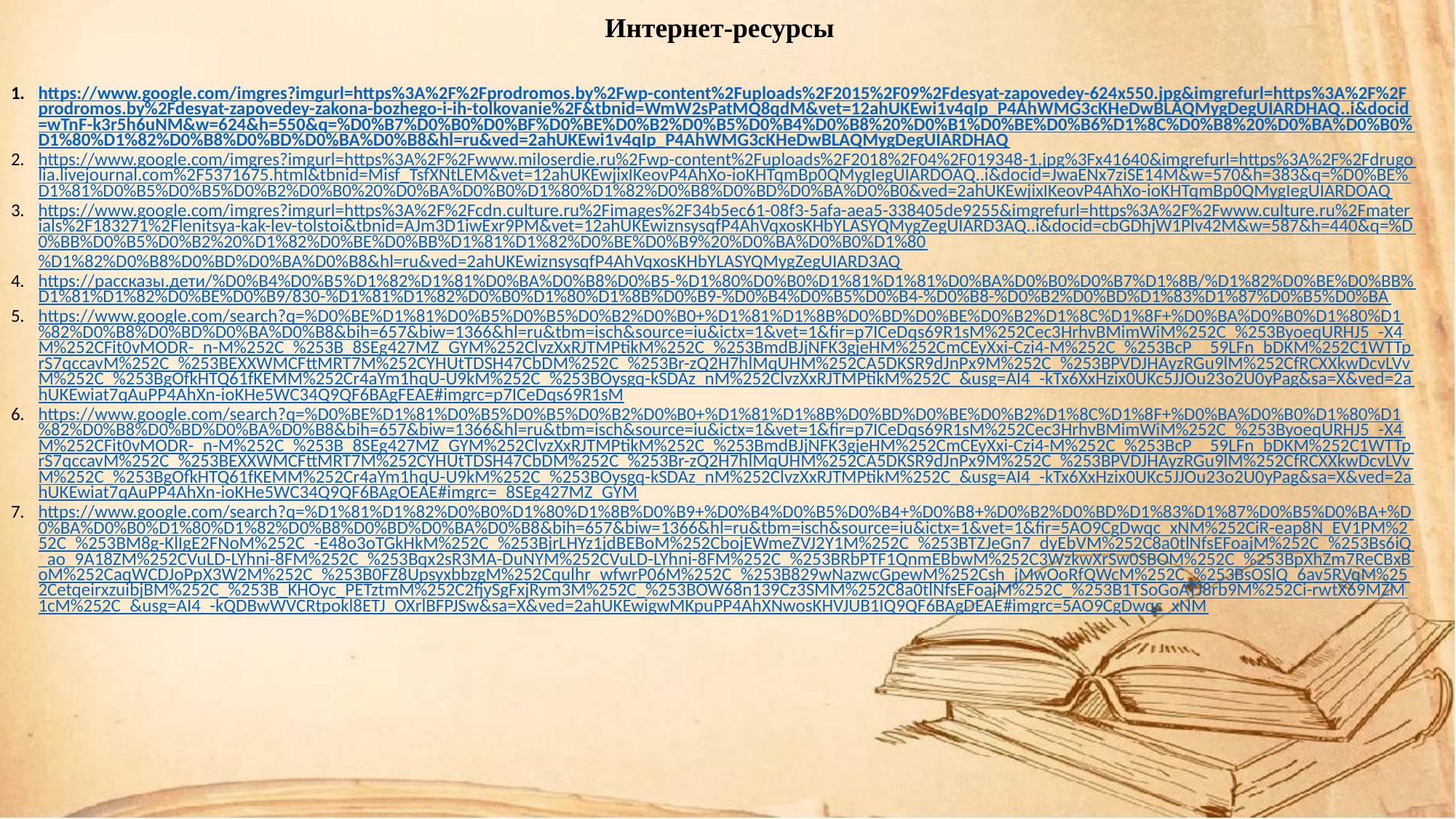

# Интернет-ресурсы
https://www.google.com/imgres?imgurl=https%3A%2F%2Fprodromos.by%2Fwp-content%2Fuploads%2F2015%2F09%2Fdesyat-zapovedey-624x550.jpg&imgrefurl=https%3A%2F%2Fprodromos.by%2Fdesyat-zapovedey-zakona-bozhego-i-ih-tolkovanie%2F&tbnid=WmW2sPatMQ8qdM&vet=12ahUKEwi1v4qIp_P4AhWMG3cKHeDwBLAQMygDegUIARDHAQ..i&docid=wTnF-k3r5h6uNM&w=624&h=550&q=%D0%B7%D0%B0%D0%BF%D0%BE%D0%B2%D0%B5%D0%B4%D0%B8%20%D0%B1%D0%BE%D0%B6%D1%8C%D0%B8%20%D0%BA%D0%B0%D1%80%D1%82%D0%B8%D0%BD%D0%BA%D0%B8&hl=ru&ved=2ahUKEwi1v4qIp_P4AhWMG3cKHeDwBLAQMygDegUIARDHAQ
https://www.google.com/imgres?imgurl=https%3A%2F%2Fwww.miloserdie.ru%2Fwp-content%2Fuploads%2F2018%2F04%2F019348-1.jpg%3Fx41640&imgrefurl=https%3A%2F%2Fdrugolia.livejournal.com%2F5371675.html&tbnid=Misf_TsfXNtLEM&vet=12ahUKEwjixIKeovP4AhXo-ioKHTqmBp0QMygIegUIARDOAQ..i&docid=JwaENx7ziSE14M&w=570&h=383&q=%D0%BE%D1%81%D0%B5%D0%B5%D0%B2%D0%B0%20%D0%BA%D0%B0%D1%80%D1%82%D0%B8%D0%BD%D0%BA%D0%B0&ved=2ahUKEwjixIKeovP4AhXo-ioKHTqmBp0QMygIegUIARDOAQ
https://www.google.com/imgres?imgurl=https%3A%2F%2Fcdn.culture.ru%2Fimages%2F34b5ec61-08f3-5afa-aea5-338405de9255&imgrefurl=https%3A%2F%2Fwww.culture.ru%2Fmaterials%2F183271%2Flenitsya-kak-lev-tolstoi&tbnid=AJm3D1iwExr9PM&vet=12ahUKEwiznsysqfP4AhVqxosKHbYLASYQMygZegUIARD3AQ..i&docid=cbGDhjW1Plv42M&w=587&h=440&q=%D0%BB%D0%B5%D0%B2%20%D1%82%D0%BE%D0%BB%D1%81%D1%82%D0%BE%D0%B9%20%D0%BA%D0%B0%D1%80%D1%82%D0%B8%D0%BD%D0%BA%D0%B8&hl=ru&ved=2ahUKEwiznsysqfP4AhVqxosKHbYLASYQMygZegUIARD3AQ
https://рассказы.дети/%D0%B4%D0%B5%D1%82%D1%81%D0%BA%D0%B8%D0%B5-%D1%80%D0%B0%D1%81%D1%81%D0%BA%D0%B0%D0%B7%D1%8B/%D1%82%D0%BE%D0%BB%D1%81%D1%82%D0%BE%D0%B9/830-%D1%81%D1%82%D0%B0%D1%80%D1%8B%D0%B9-%D0%B4%D0%B5%D0%B4-%D0%B8-%D0%B2%D0%BD%D1%83%D1%87%D0%B5%D0%BA
https://www.google.com/search?q=%D0%BE%D1%81%D0%B5%D0%B5%D0%B2%D0%B0+%D1%81%D1%8B%D0%BD%D0%BE%D0%B2%D1%8C%D1%8F+%D0%BA%D0%B0%D1%80%D1%82%D0%B8%D0%BD%D0%BA%D0%B8&bih=657&biw=1366&hl=ru&tbm=isch&source=iu&ictx=1&vet=1&fir=p7ICeDqs69R1sM%252Cec3HrhvBMimWiM%252C_%253ByoeqURHJ5_-X4M%252CFit0vMODR-_n-M%252C_%253B_8SEg427MZ_GYM%252ClvzXxRJTMPtikM%252C_%253BmdBJjNFK3gjeHM%252CmCEyXxi-Czi4-M%252C_%253BcP__59LFn_bDKM%252C1WTTprS7qccavM%252C_%253BEXXWMCFttMRT7M%252CYHUtTDSH47CbDM%252C_%253Br-zQ2H7hlMqUHM%252CA5DKSR9dJnPx9M%252C_%253BPVDJHAyzRGu9lM%252CfRCXXkwDcvLVvM%252C_%253BgOfkHTQ61fKEMM%252Cr4aYm1hqU-U9kM%252C_%253BOysgq-kSDAz_nM%252ClvzXxRJTMPtikM%252C_&usg=AI4_-kTx6XxHzix0UKc5JJOu23o2U0yPag&sa=X&ved=2ahUKEwiat7qAuPP4AhXn-ioKHe5WC34Q9QF6BAgFEAE#imgrc=p7ICeDqs69R1sM
https://www.google.com/search?q=%D0%BE%D1%81%D0%B5%D0%B5%D0%B2%D0%B0+%D1%81%D1%8B%D0%BD%D0%BE%D0%B2%D1%8C%D1%8F+%D0%BA%D0%B0%D1%80%D1%82%D0%B8%D0%BD%D0%BA%D0%B8&bih=657&biw=1366&hl=ru&tbm=isch&source=iu&ictx=1&vet=1&fir=p7ICeDqs69R1sM%252Cec3HrhvBMimWiM%252C_%253ByoeqURHJ5_-X4M%252CFit0vMODR-_n-M%252C_%253B_8SEg427MZ_GYM%252ClvzXxRJTMPtikM%252C_%253BmdBJjNFK3gjeHM%252CmCEyXxi-Czi4-M%252C_%253BcP__59LFn_bDKM%252C1WTTprS7qccavM%252C_%253BEXXWMCFttMRT7M%252CYHUtTDSH47CbDM%252C_%253Br-zQ2H7hlMqUHM%252CA5DKSR9dJnPx9M%252C_%253BPVDJHAyzRGu9lM%252CfRCXXkwDcvLVvM%252C_%253BgOfkHTQ61fKEMM%252Cr4aYm1hqU-U9kM%252C_%253BOysgq-kSDAz_nM%252ClvzXxRJTMPtikM%252C_&usg=AI4_-kTx6XxHzix0UKc5JJOu23o2U0yPag&sa=X&ved=2ahUKEwiat7qAuPP4AhXn-ioKHe5WC34Q9QF6BAgOEAE#imgrc=_8SEg427MZ_GYM
https://www.google.com/search?q=%D1%81%D1%82%D0%B0%D1%80%D1%8B%D0%B9+%D0%B4%D0%B5%D0%B4+%D0%B8+%D0%B2%D0%BD%D1%83%D1%87%D0%B5%D0%BA+%D0%BA%D0%B0%D1%80%D1%82%D0%B8%D0%BD%D0%BA%D0%B8&bih=657&biw=1366&hl=ru&tbm=isch&source=iu&ictx=1&vet=1&fir=5AO9CgDwqc_xNM%252CiR-eap8N_EV1PM%252C_%253BM8g-KlIgE2FNoM%252C_-E48o3oTGkHkM%252C_%253BjrLHYz1jdBEBoM%252CbojEWmeZVJ2Y1M%252C_%253BTZJeGn7_dyEbVM%252C8a0tlNfsEFoajM%252C_%253Bs6iQ_ao_9A18ZM%252CVuLD-LYhni-8FM%252C_%253Bqx2sR3MA-DuNYM%252CVuLD-LYhni-8FM%252C_%253BRbPTF1QnmEBbwM%252C3WzkwXrSw0SBOM%252C_%253BpXhZm7ReCBxBoM%252CaqWCDJoPpX3W2M%252C_%253B0FZ8UpsyxbbzgM%252Cqulhr_wfwrP06M%252C_%253B829wNazwcGpewM%252Csh_jMwOoRfQWcM%252C_%253BsOSlQ_6av5RVqM%252CetqeirxzuibjBM%252C_%253B_KHOyc_PETztmM%252C2fjySgFxjRym3M%252C_%253BOW68n139Cz3SMM%252C8a0tlNfsEFoajM%252C_%253B1TSoGoATJ8rb9M%252Ci-rwtX69MZM1cM%252C_&usg=AI4_-kQDBwWVCRtpokl8ETJ_OXrlBFPJSw&sa=X&ved=2ahUKEwigwMKpuPP4AhXNwosKHVJUB1IQ9QF6BAgDEAE#imgrc=5AO9CgDwqc_xNM